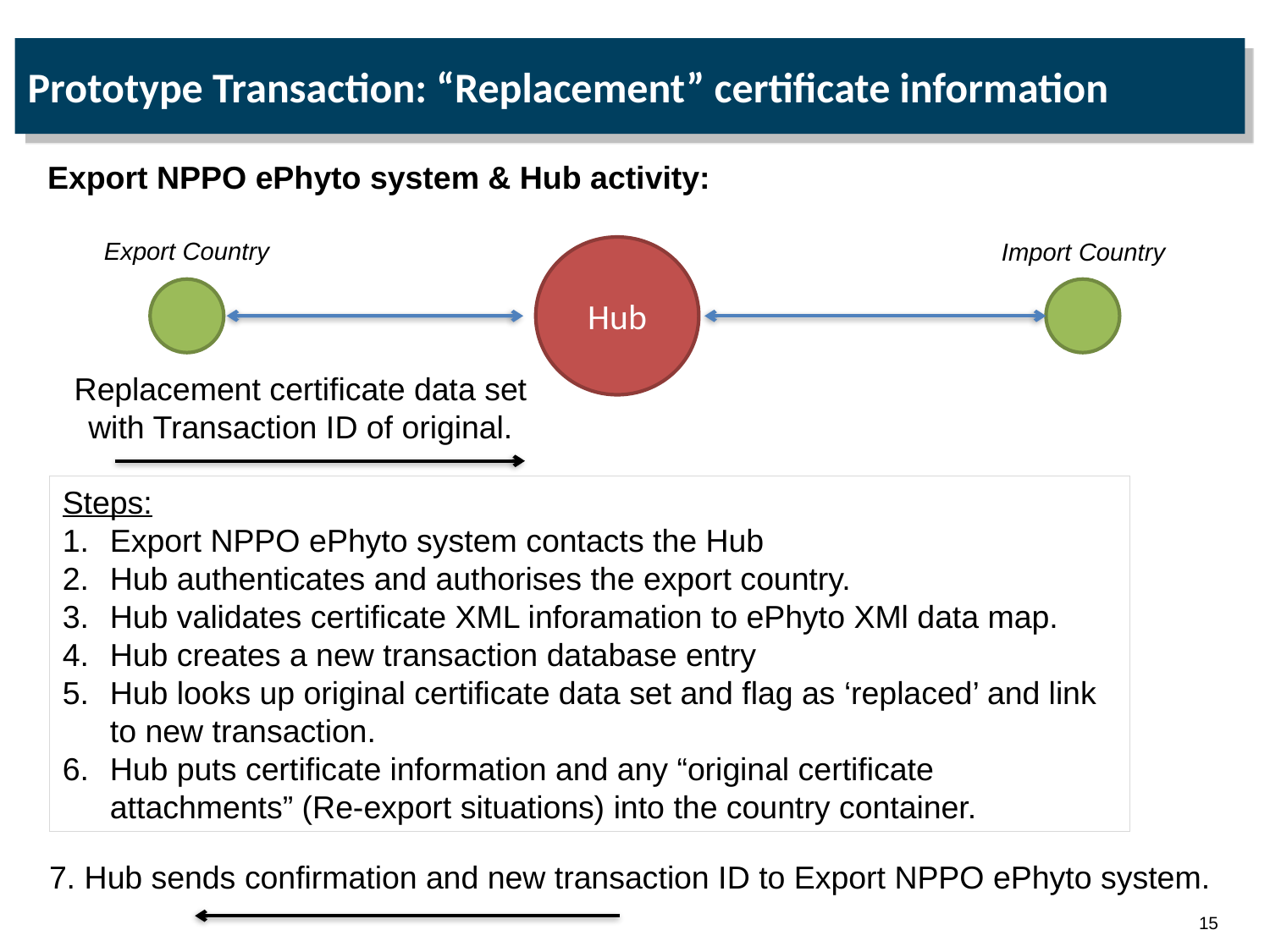

# Prototype Transaction: “Replacement” certificate information
Export NPPO ePhyto system & Hub activity:
Export Country
Import Country
Hub

Replacement certificate data set with Transaction ID of original.
Steps:
Export NPPO ePhyto system contacts the Hub
Hub authenticates and authorises the export country.
Hub validates certificate XML inforamation to ePhyto XMl data map.
Hub creates a new transaction database entry
Hub looks up original certificate data set and flag as ‘replaced’ and link to new transaction.
Hub puts certificate information and any “original certificate attachments” (Re-export situations) into the country container.
7. Hub sends confirmation and new transaction ID to Export NPPO ePhyto system.